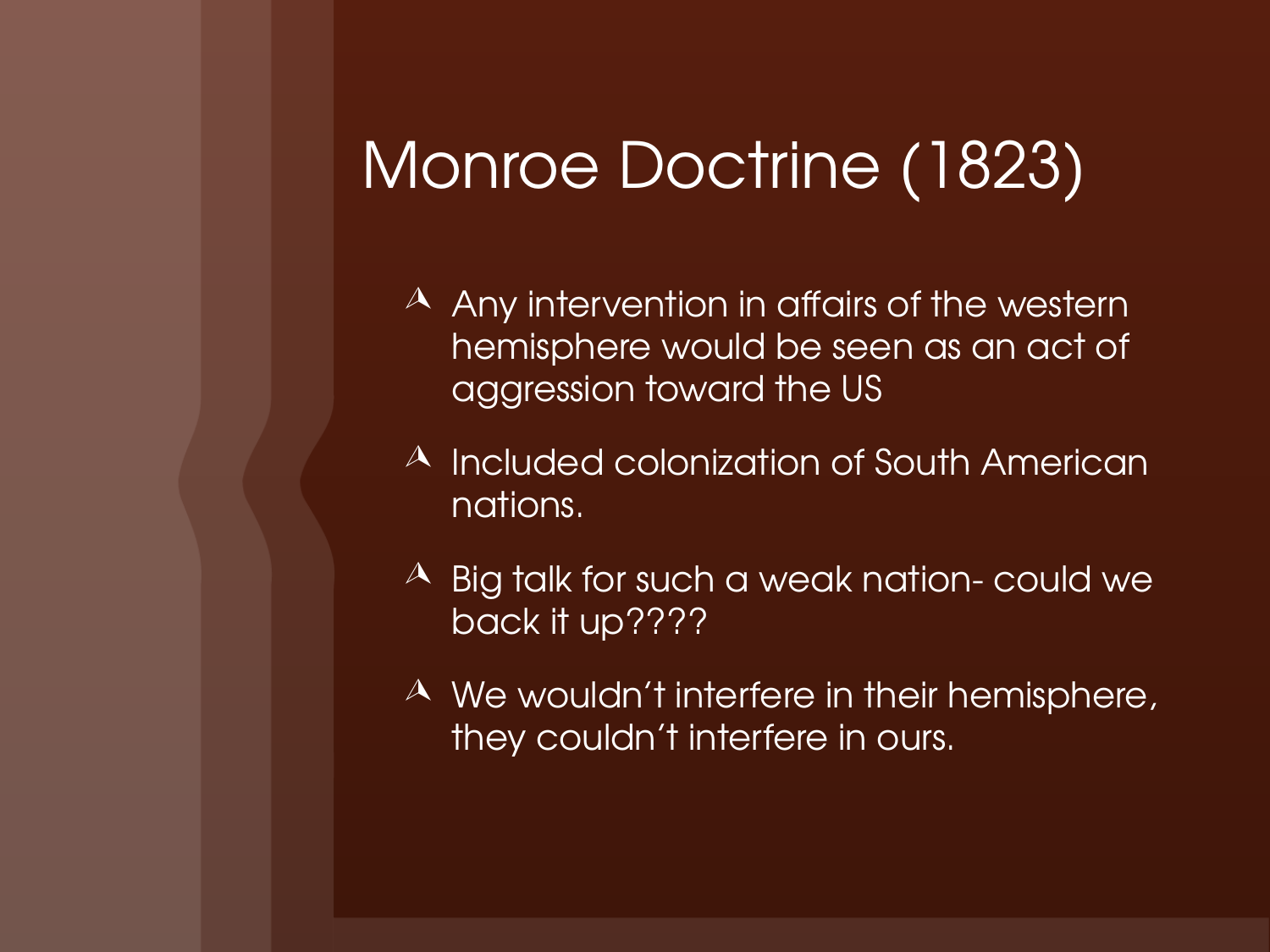

# Monroe Doctrine (1823)
Any intervention in affairs of the western hemisphere would be seen as an act of aggression toward the US
Included colonization of South American nations.
Big talk for such a weak nation- could we back it up????
We wouldn’t interfere in their hemisphere, they couldn’t interfere in ours.